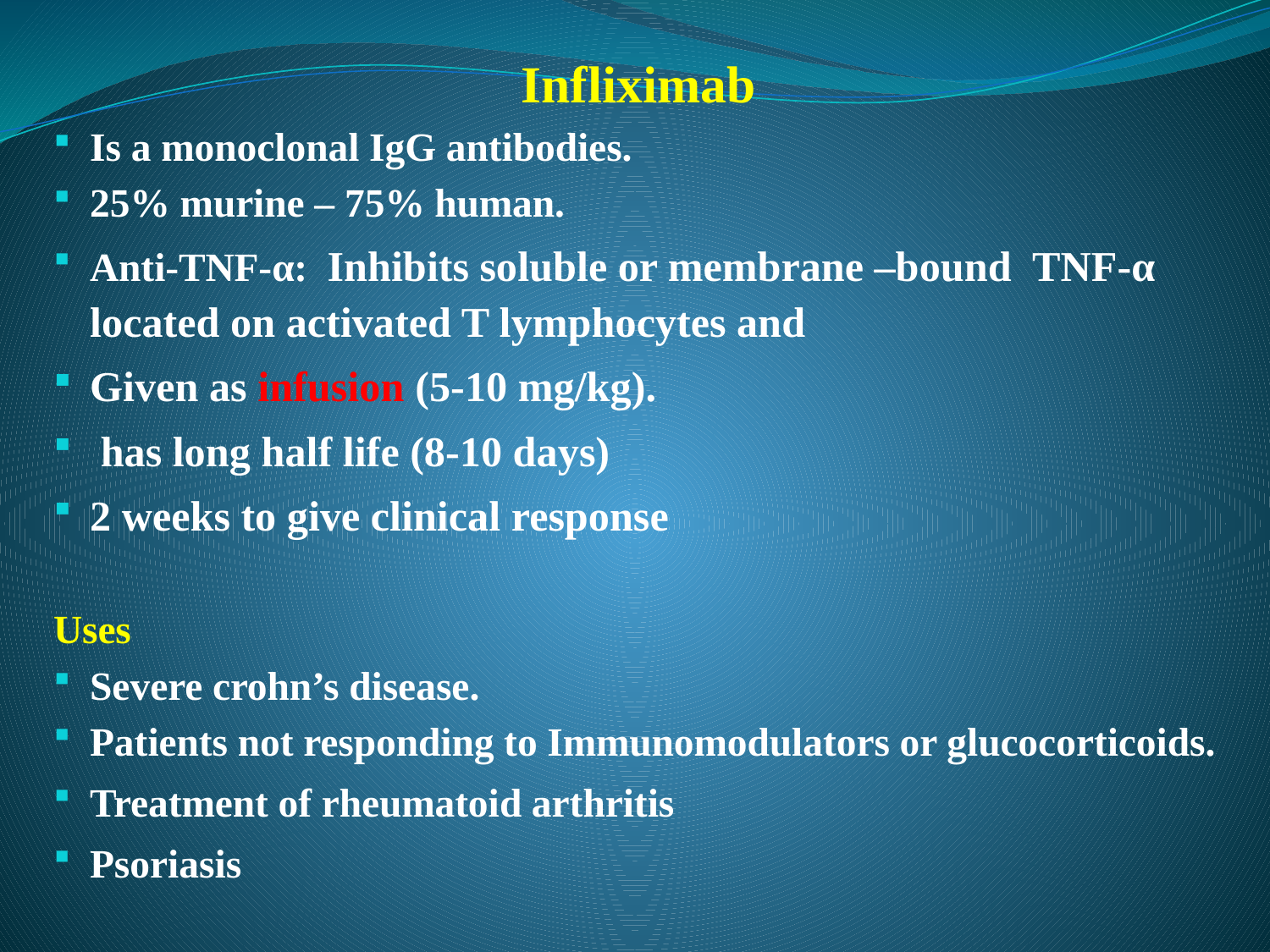

Infliximab
Is a monoclonal IgG antibodies.
25% murine – 75% human.
Anti-TNF-α:  Inhibits soluble or membrane –bound  TNF-α located on activated T lymphocytes and
Given as infusion (5-10 mg/kg).
 has long half life (8-10 days)
2 weeks to give clinical response

Uses
Severe crohn’s disease.
Patients not responding to Immunomodulators or glucocorticoids.
Treatment of rheumatoid arthritis
Psoriasis